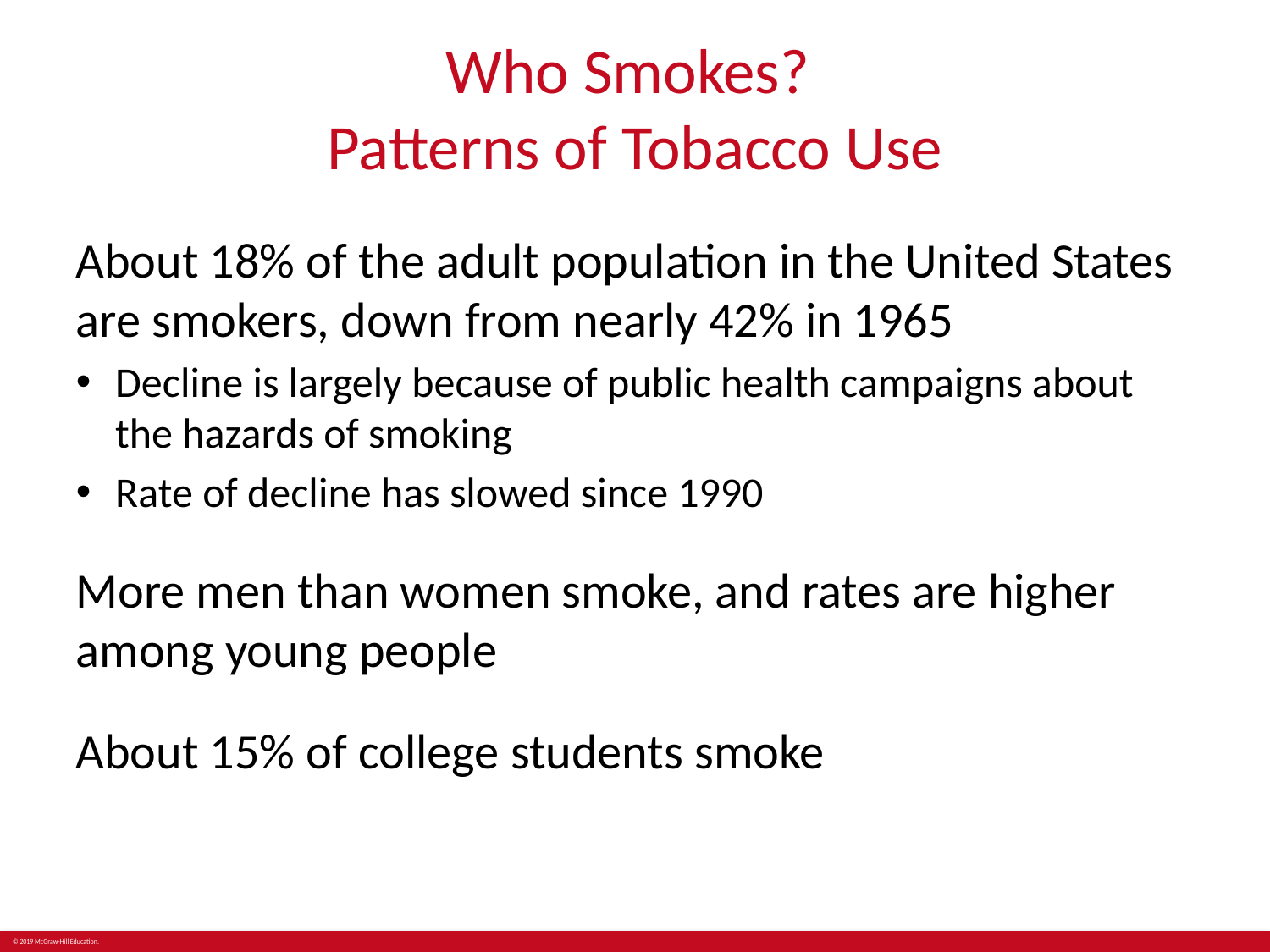

# Who Smokes? Patterns of Tobacco Use
About 18% of the adult population in the United States are smokers, down from nearly 42% in 1965
Decline is largely because of public health campaigns about the hazards of smoking
Rate of decline has slowed since 1990
More men than women smoke, and rates are higher among young people
About 15% of college students smoke